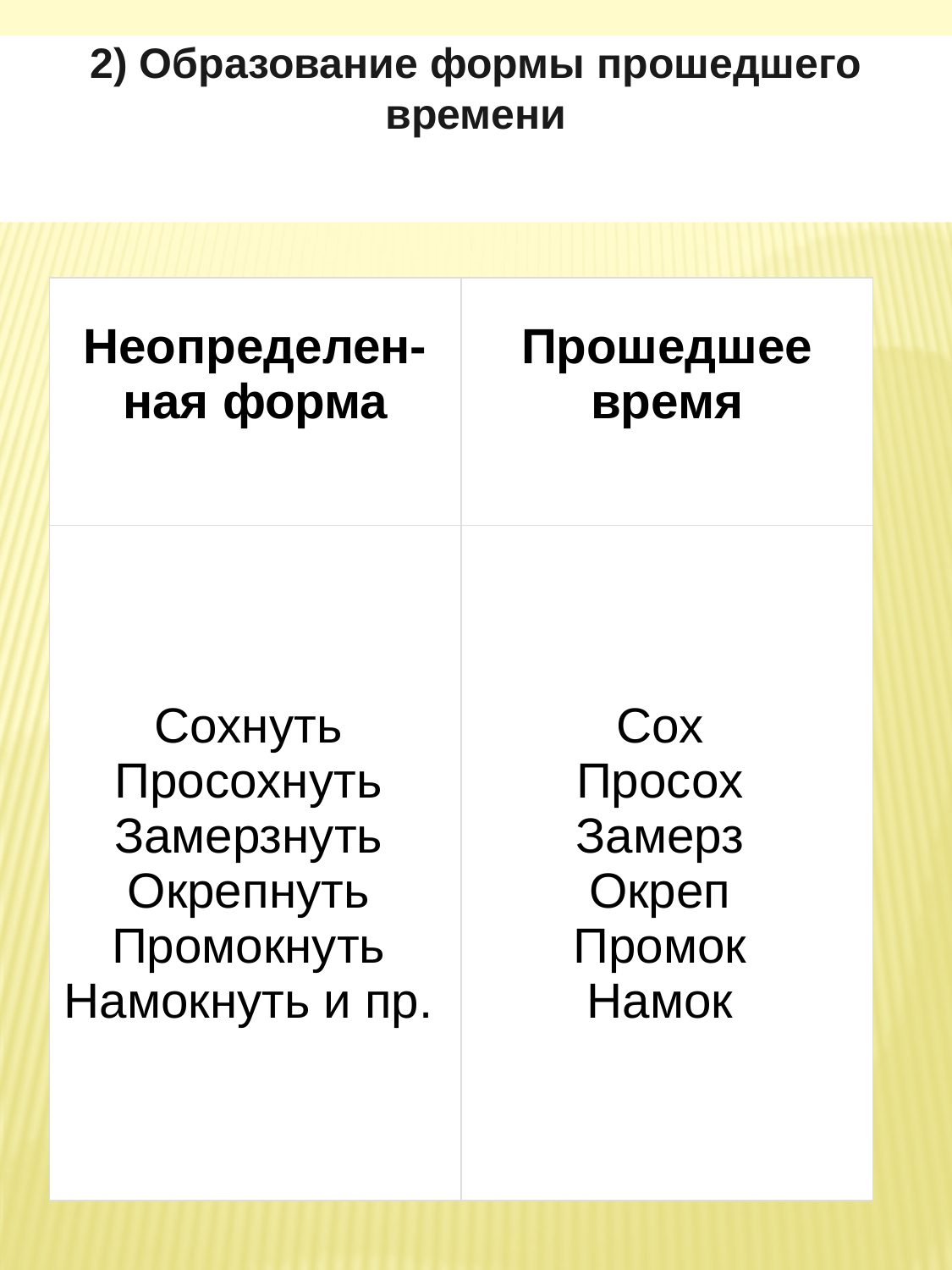

2) Образование формы прошедшего времени

| Неопределен-ная форма | Прошедшее время |
| --- | --- |
| Сохнуть  Просохнуть  Замерзнуть  Окрепнуть  Промокнуть  Намокнуть и пр. | Сох  Просох  Замерз  Окреп  Промок  Намок |